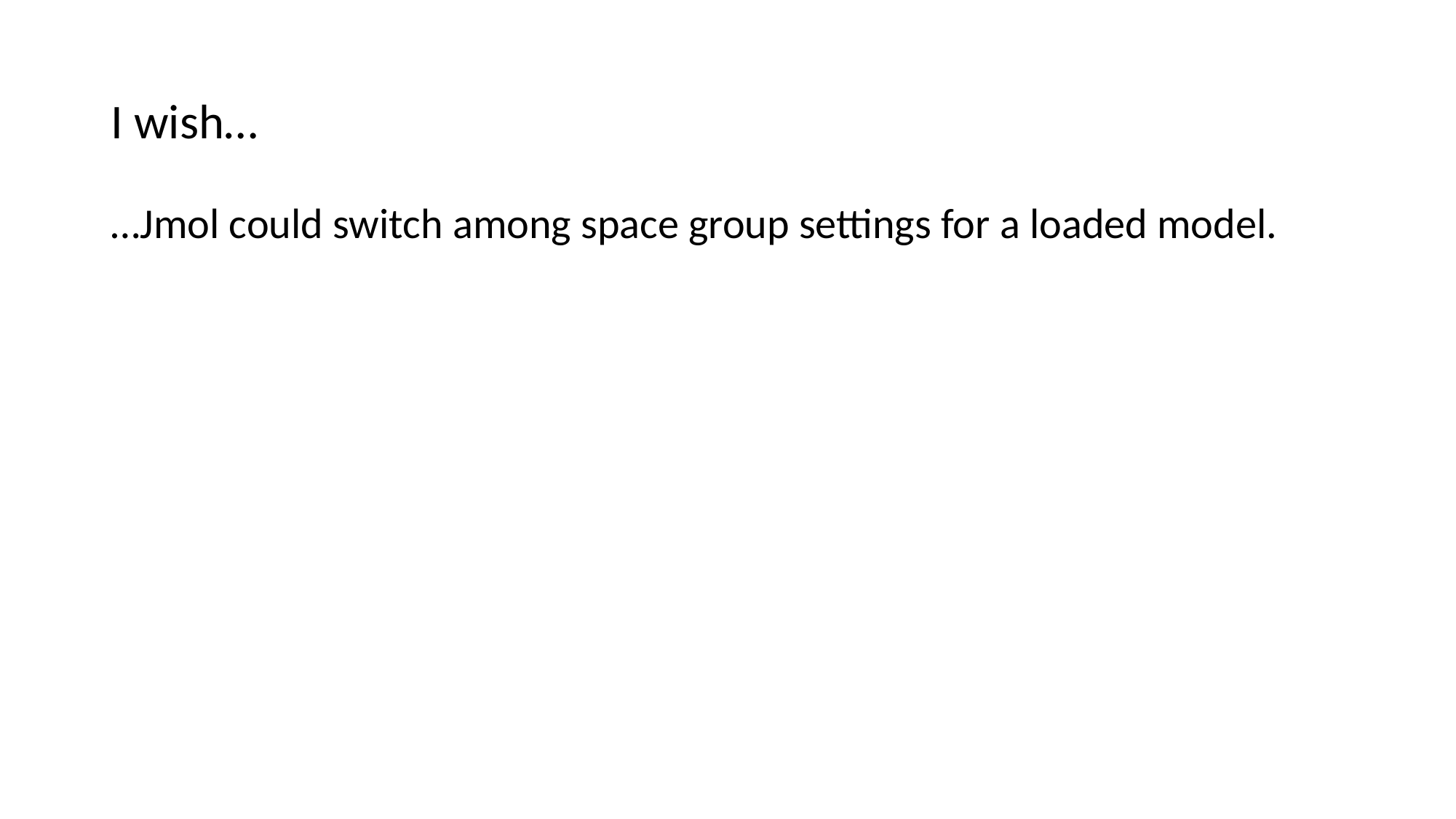

# I wish…
…Jmol could switch among space group settings for a loaded model.